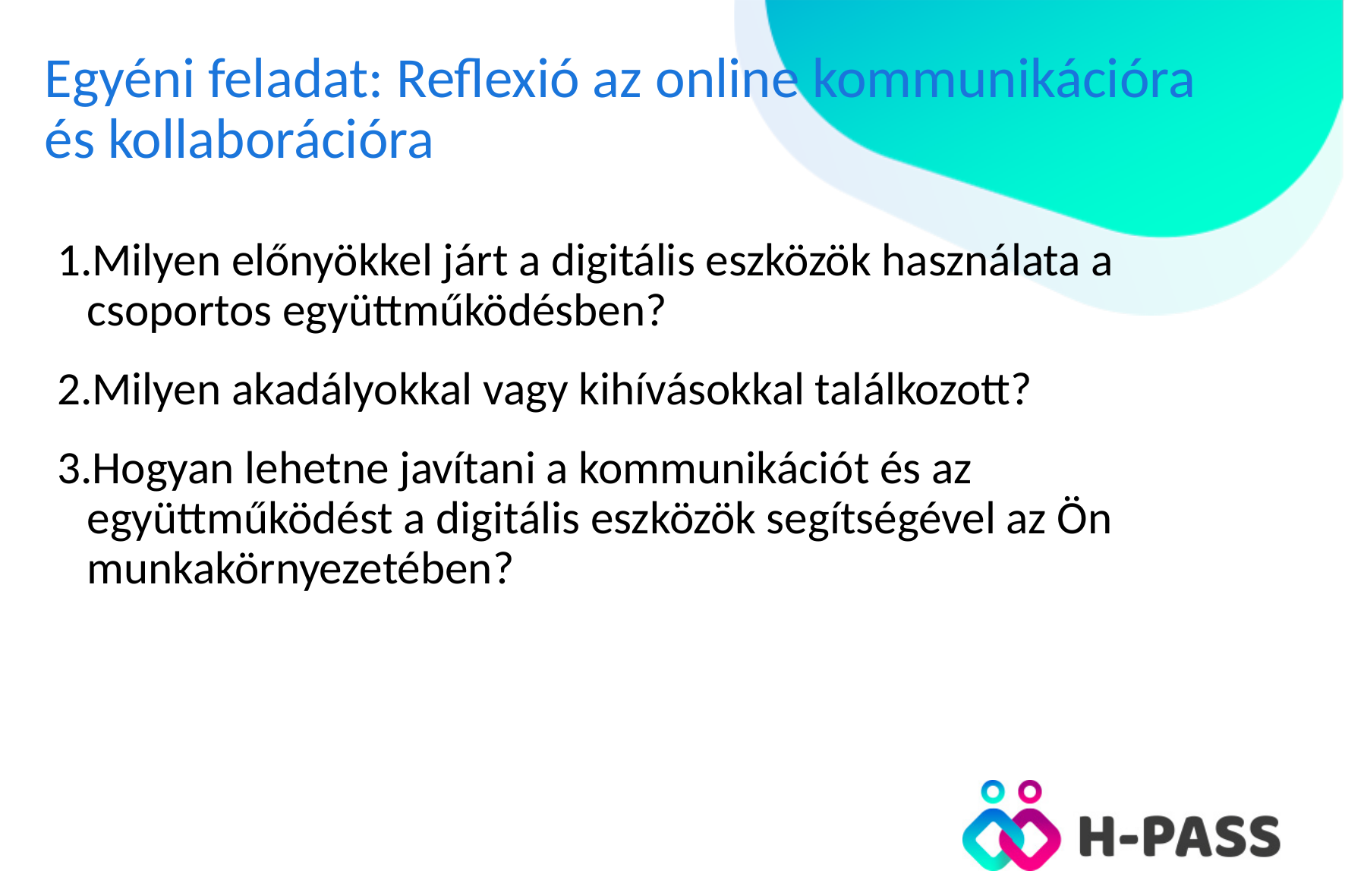

# Egyéni feladat: Reflexió az online kommunikációra és kollaborációra
Milyen előnyökkel járt a digitális eszközök használata a csoportos együttműködésben?
Milyen akadályokkal vagy kihívásokkal találkozott?
Hogyan lehetne javítani a kommunikációt és az együttműködést a digitális eszközök segítségével az Ön munkakörnyezetében?